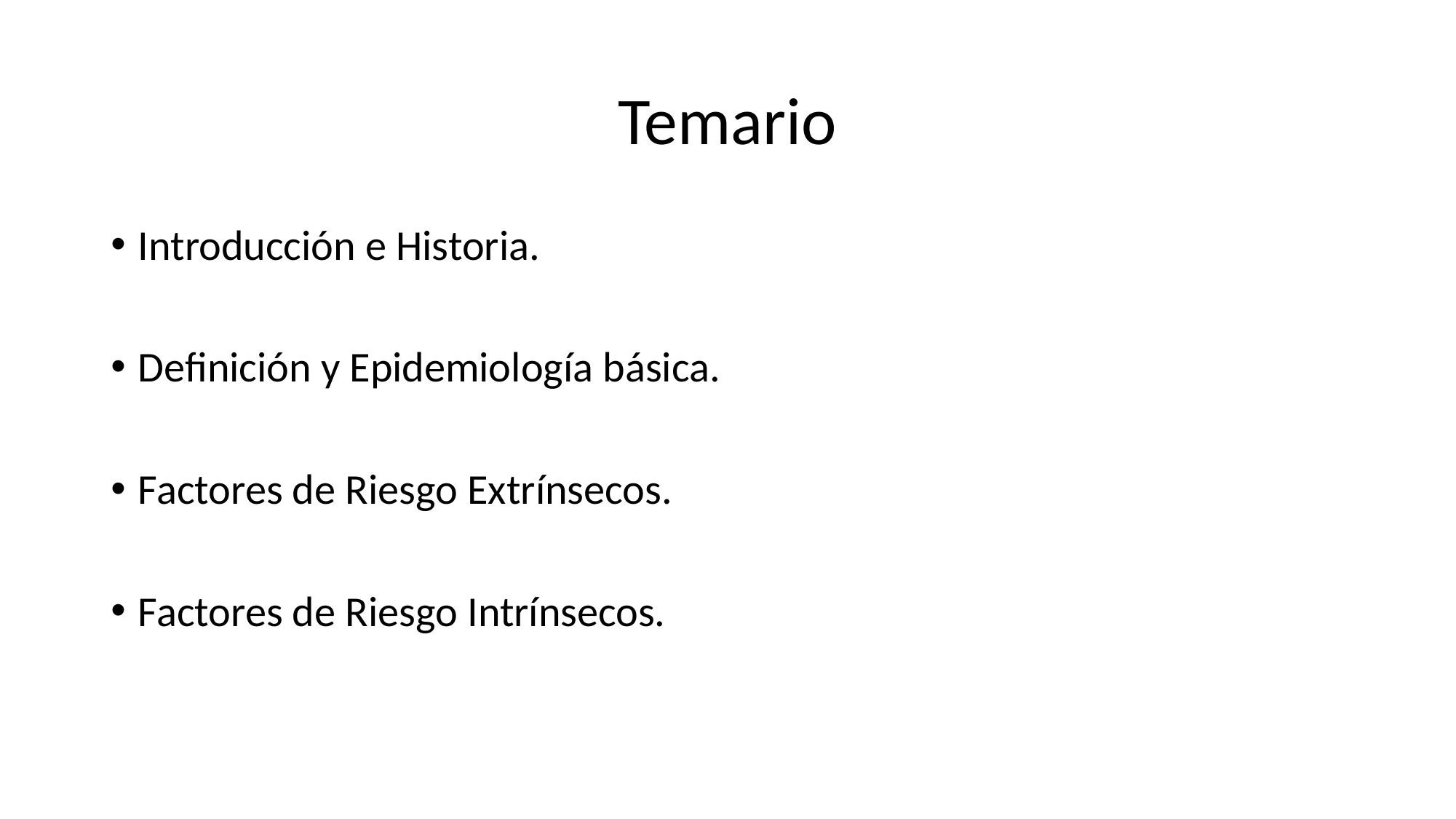

# Temario
Introducción e Historia.

Definición y Epidemiología básica.

Factores de Riesgo Extrínsecos.

Factores de Riesgo Intrínsecos.